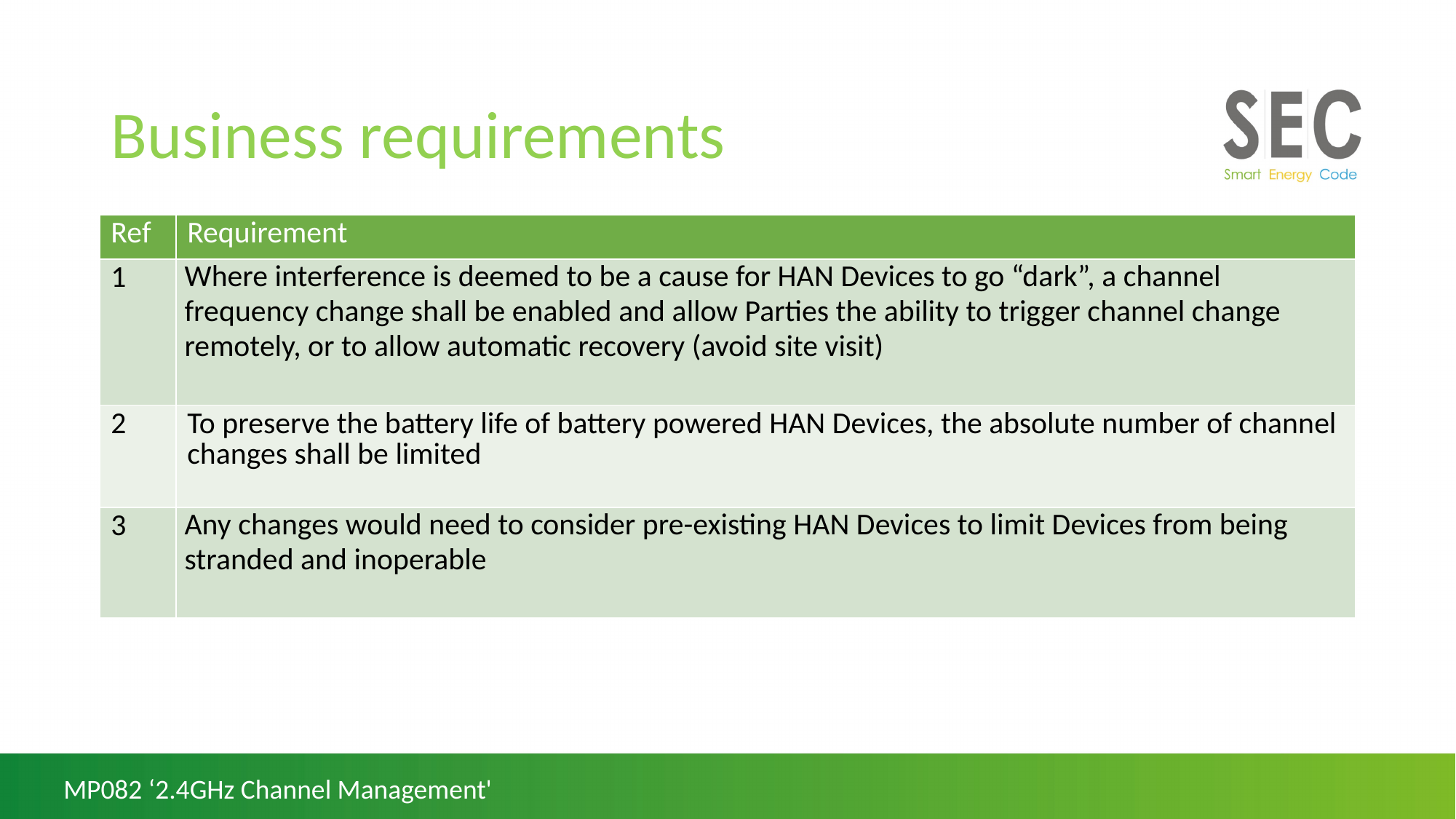

# Business requirements
| Ref | Requirement |
| --- | --- |
| 1 | Where interference is deemed to be a cause for HAN Devices to go “dark”, a channel frequency change shall be enabled and allow Parties the ability to trigger channel change remotely, or to allow automatic recovery (avoid site visit) |
| 2 | To preserve the battery life of battery powered HAN Devices, the absolute number of channel changes shall be limited |
| 3 | Any changes would need to consider pre-existing HAN Devices to limit Devices from being stranded and inoperable |

MP082 ‘2.4GHz Channel Management'